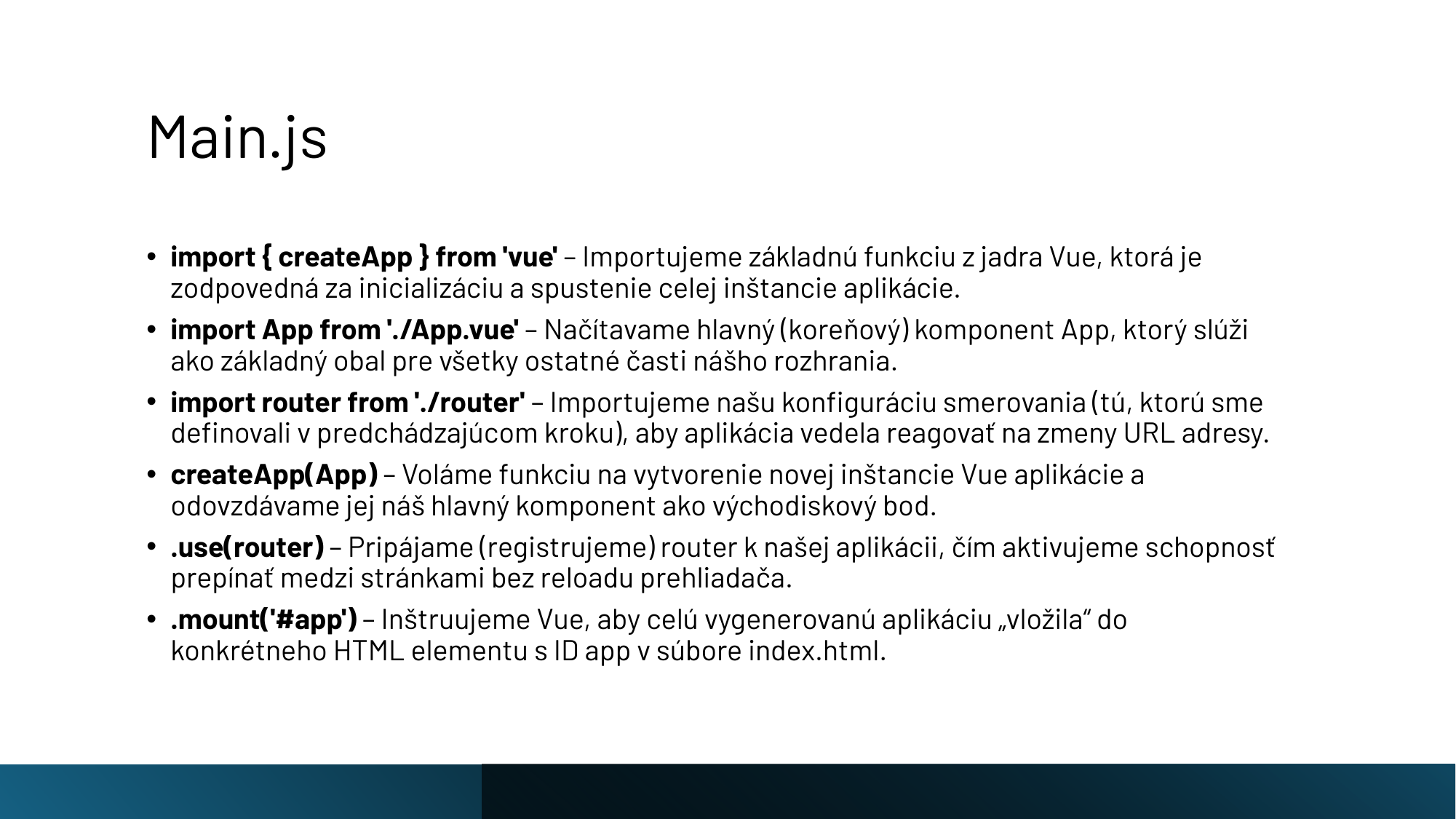

# Main.js
import { createApp } from 'vue' – Importujeme základnú funkciu z jadra Vue, ktorá je zodpovedná za inicializáciu a spustenie celej inštancie aplikácie.
import App from './App.vue' – Načítavame hlavný (koreňový) komponent App, ktorý slúži ako základný obal pre všetky ostatné časti nášho rozhrania.
import router from './router' – Importujeme našu konfiguráciu smerovania (tú, ktorú sme definovali v predchádzajúcom kroku), aby aplikácia vedela reagovať na zmeny URL adresy.
createApp(App) – Voláme funkciu na vytvorenie novej inštancie Vue aplikácie a odovzdávame jej náš hlavný komponent ako východiskový bod.
.use(router) – Pripájame (registrujeme) router k našej aplikácii, čím aktivujeme schopnosť prepínať medzi stránkami bez reloadu prehliadača.
.mount('#app') – Inštruujeme Vue, aby celú vygenerovanú aplikáciu „vložila“ do konkrétneho HTML elementu s ID app v súbore index.html.